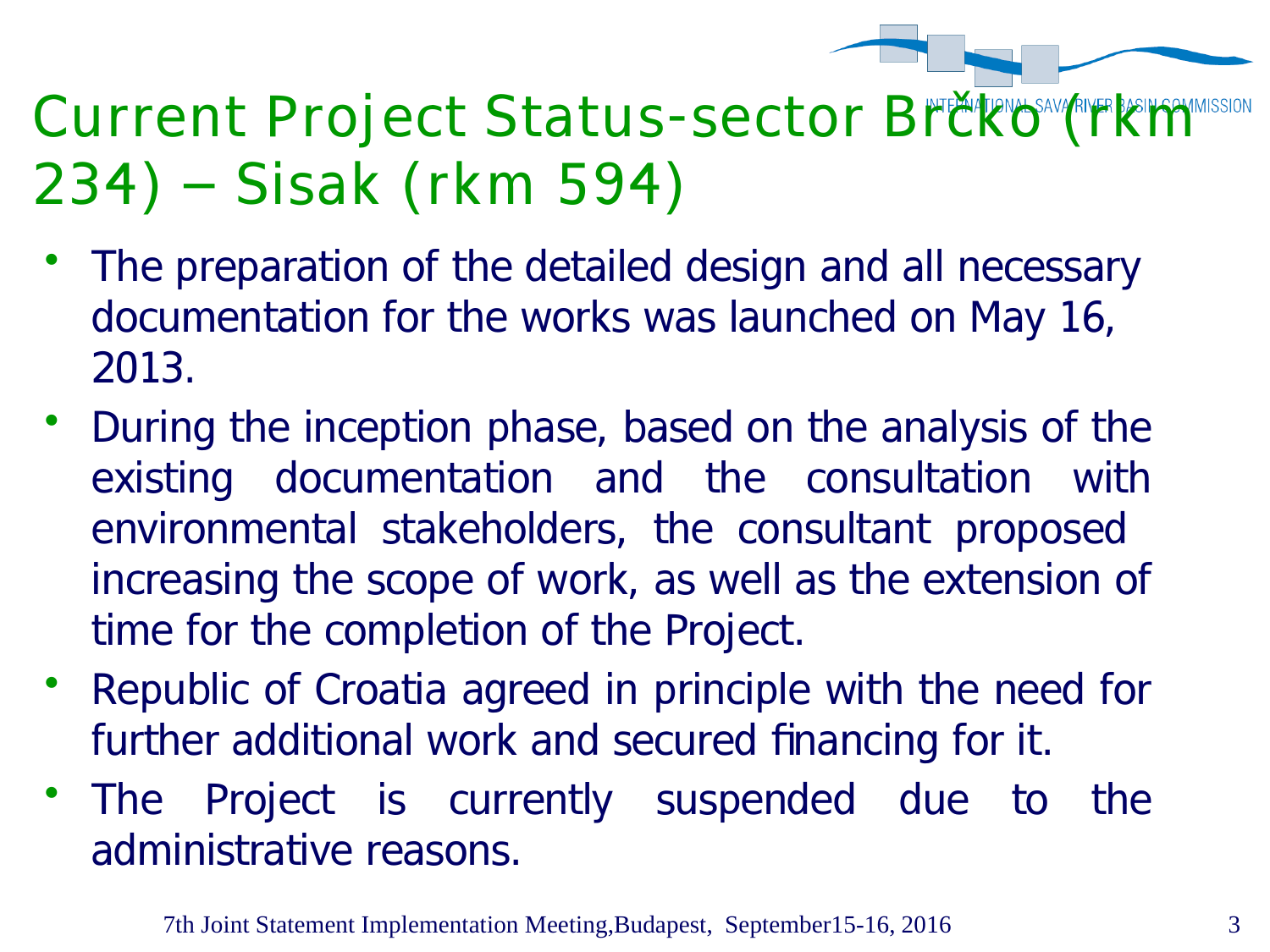

# Current Project Status-sector Brčko (rkm 234) – Sisak (rkm 594)
The preparation of the detailed design and all necessary documentation for the works was launched on May 16, 2013.
During the inception phase, based on the analysis of the existing documentation and the consultation with environmental stakeholders, the consultant proposed  increasing the scope of work, as well as the extension of time for the completion of the Project.
Republic of Croatia agreed in principle with the need for further additional work and secured financing for it.
The Project is currently suspended due to the administrative reasons.

3
7th Joint Statement Implementation Meeting,Budapest,  September15-16, 2016